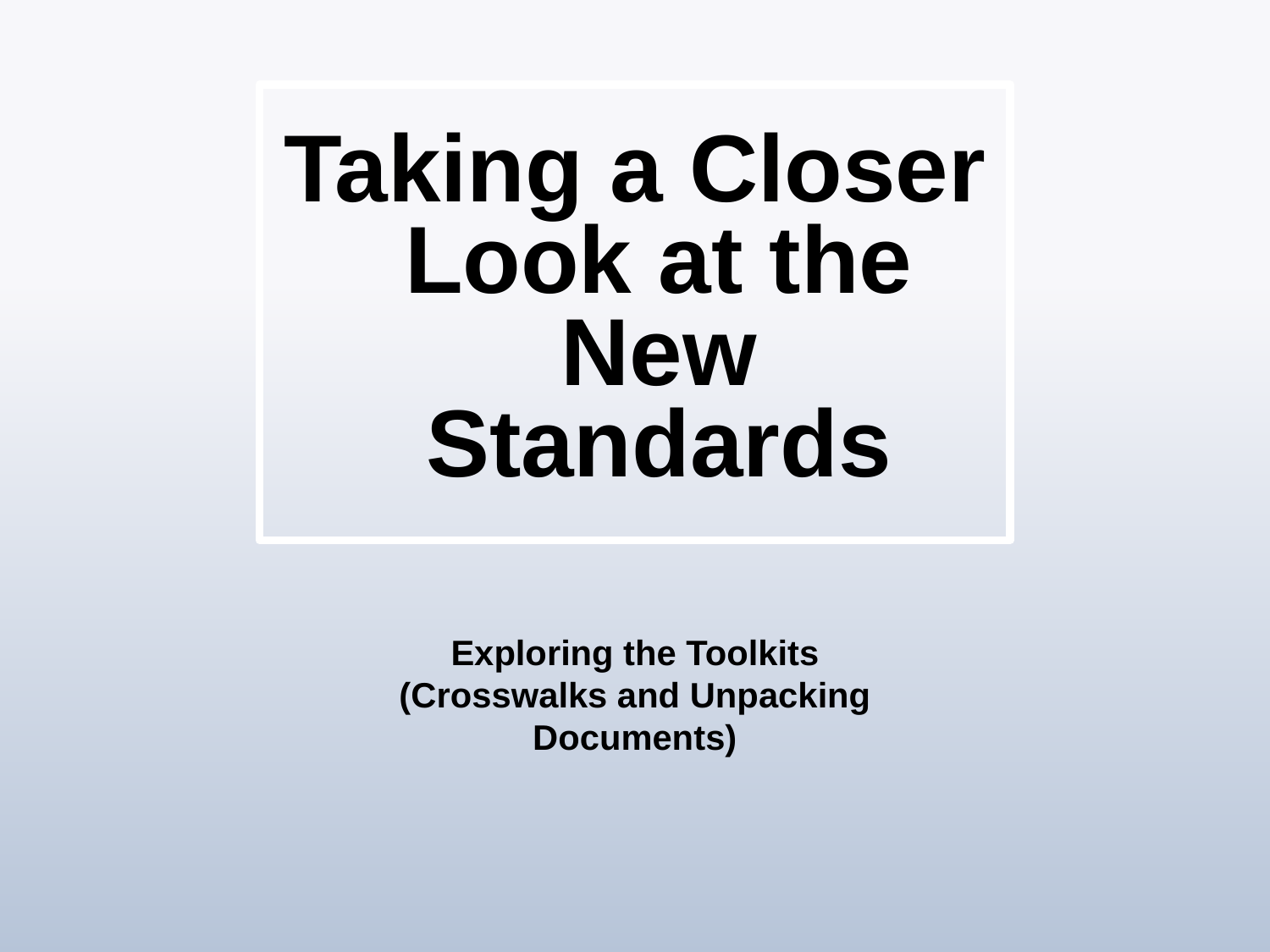

# Taking a Closer Look at the New Standards

Exploring the Toolkits
(Crosswalks and Unpacking Documents)